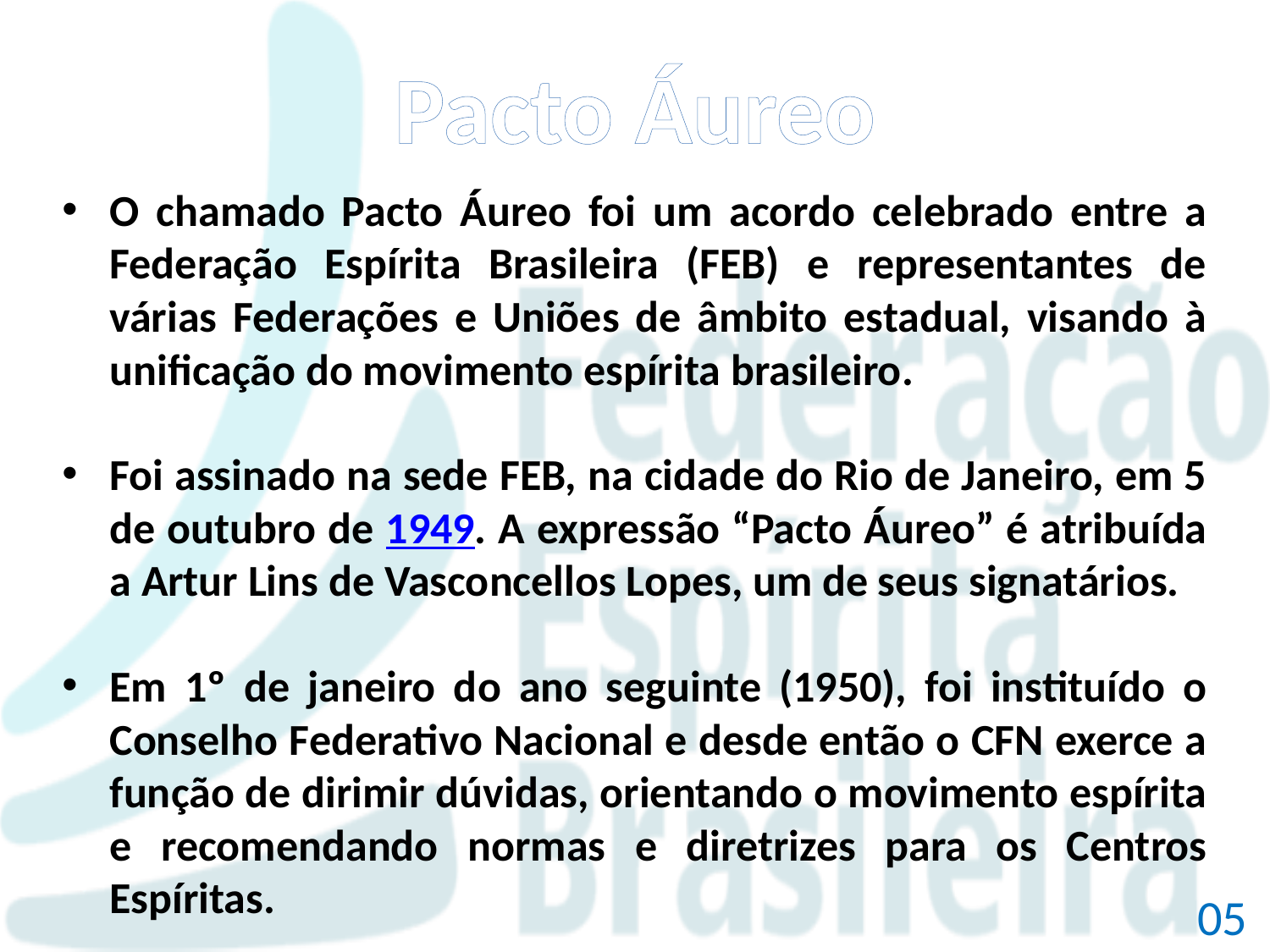

# Pacto Áureo
O chamado Pacto Áureo foi um acordo celebrado entre a Federação Espírita Brasileira (FEB) e representantes de várias Federações e Uniões de âmbito estadual, visando à unificação do movimento espírita brasileiro.

Foi assinado na sede FEB, na cidade do Rio de Janeiro, em 5 de outubro de 1949. A expressão “Pacto Áureo” é atribuída a Artur Lins de Vasconcellos Lopes, um de seus signatários.

Em 1º de janeiro do ano seguinte (1950), foi instituído o Conselho Federativo Nacional e desde então o CFN exerce a função de dirimir dúvidas, orientando o movimento espírita e recomendando normas e diretrizes para os Centros Espíritas.
05